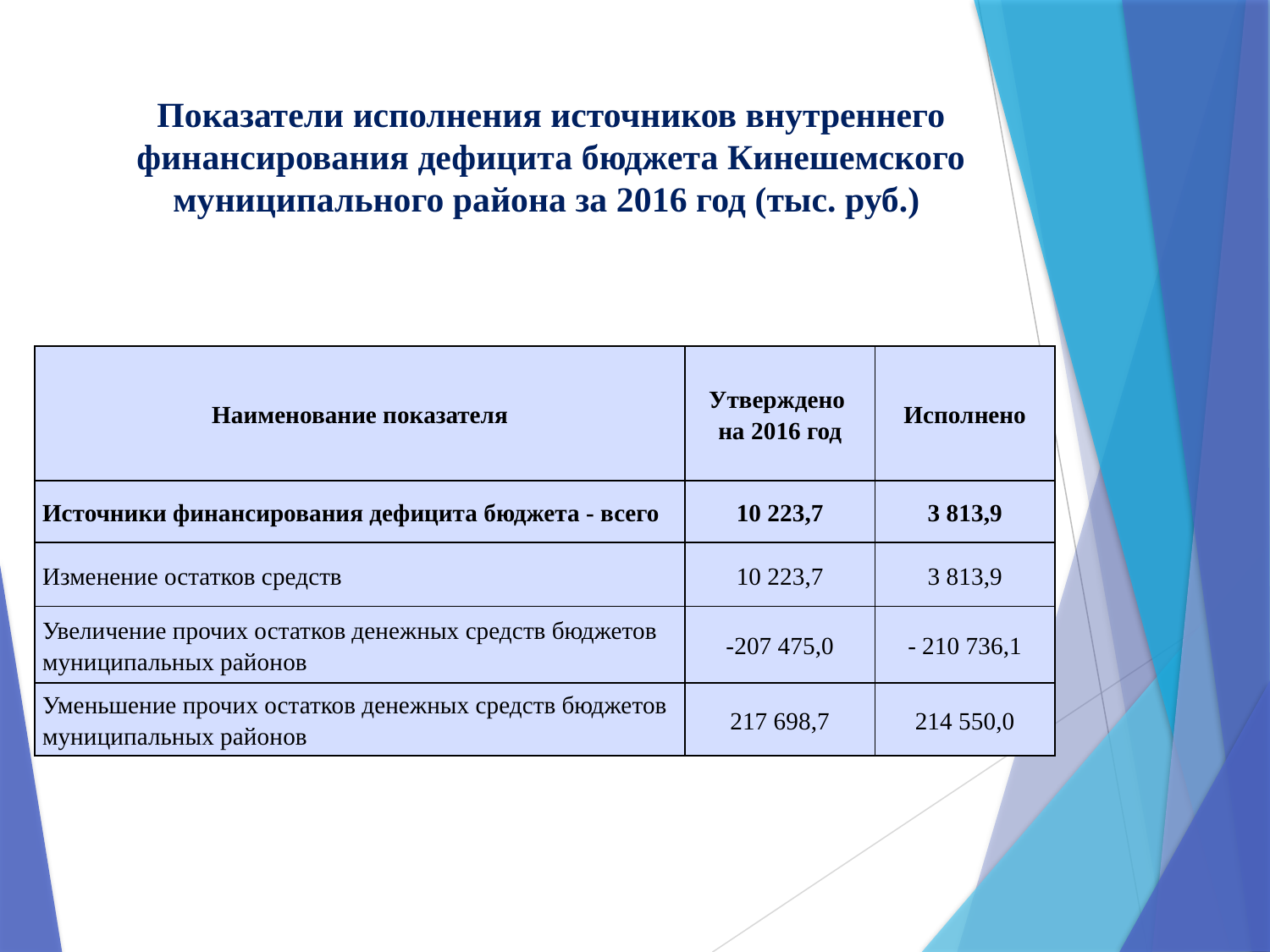

Показатели исполнения источников внутреннего финансирования дефицита бюджета Кинешемского муниципального района за 2016 год (тыс. руб.)
| Наименование показателя | Утверждено на 2016 год | Исполнено |
| --- | --- | --- |
| Источники финансирования дефицита бюджета - всего | 10 223,7 | 3 813,9 |
| Изменение остатков средств | 10 223,7 | 3 813,9 |
| Увеличение прочих остатков денежных средств бюджетов муниципальных районов | -207 475,0 | - 210 736,1 |
| Уменьшение прочих остатков денежных средств бюджетов муниципальных районов | 217 698,7 | 214 550,0 |